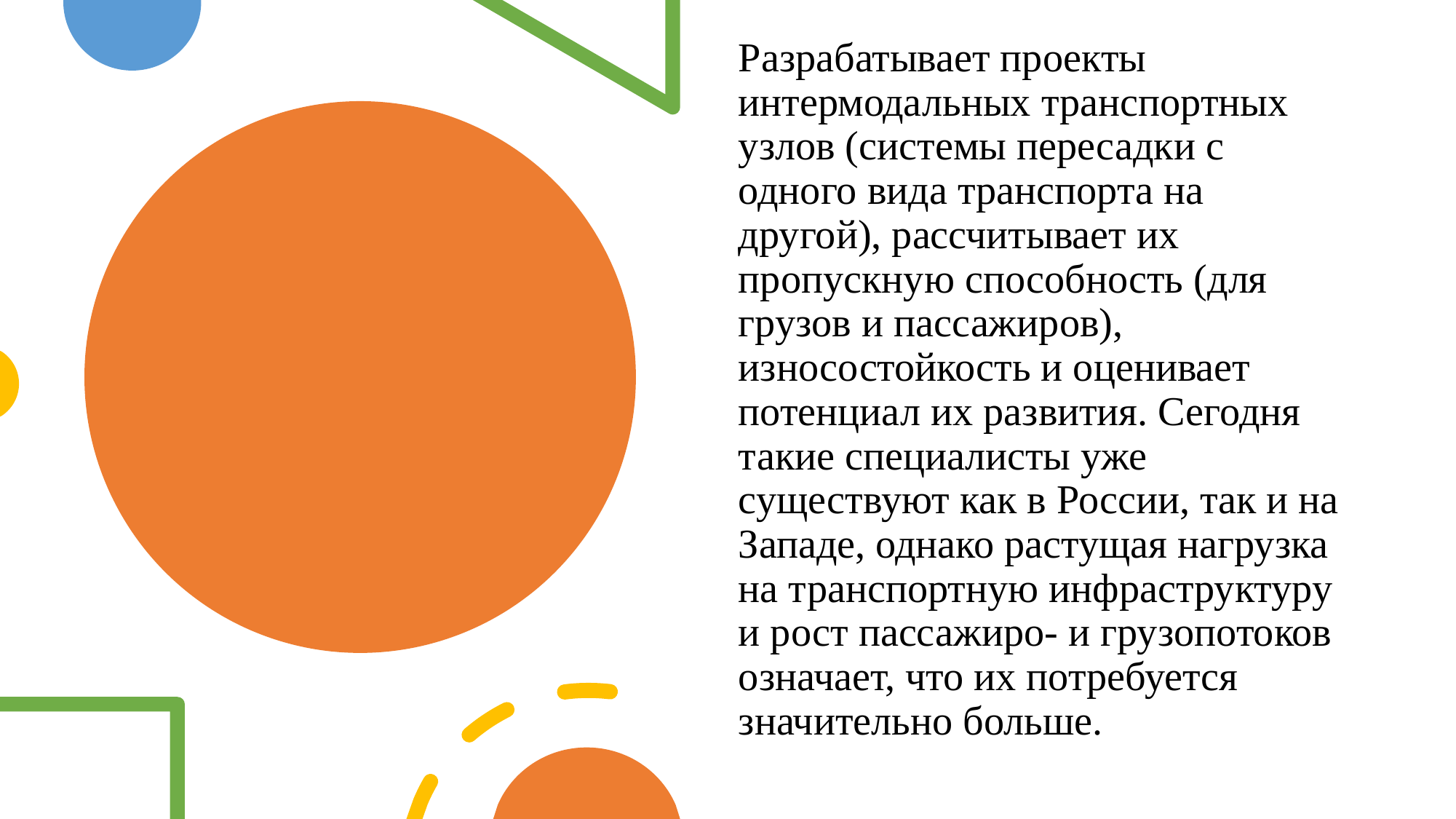

Разрабатывает проекты интермодальных транспортных узлов (системы пересадки с одного вида транспорта на другой), рассчитывает их пропускную способность (для грузов и пассажиров), износостойкость и оценивает потенциал их развития. Сегодня такие специалисты уже существуют как в России, так и на Западе, однако растущая нагрузка на транспортную инфраструктуру и рост пассажиро- и грузопотоков означает, что их потребуется значительно больше.